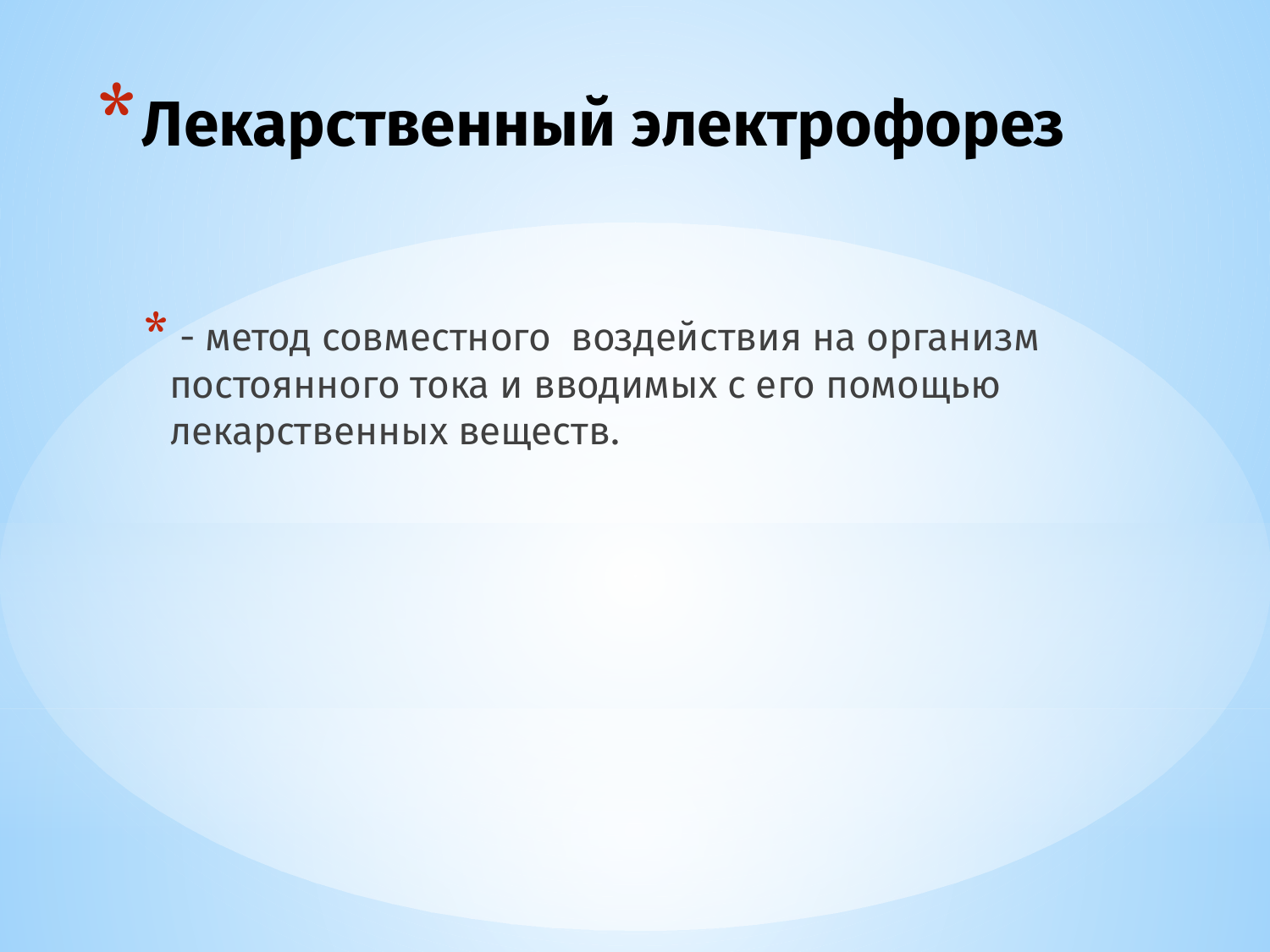

# Лекарственный электрофорез
 - метод совместного  воздействия на организм постоянного тока и вводимых с его помощью лекарственных веществ.